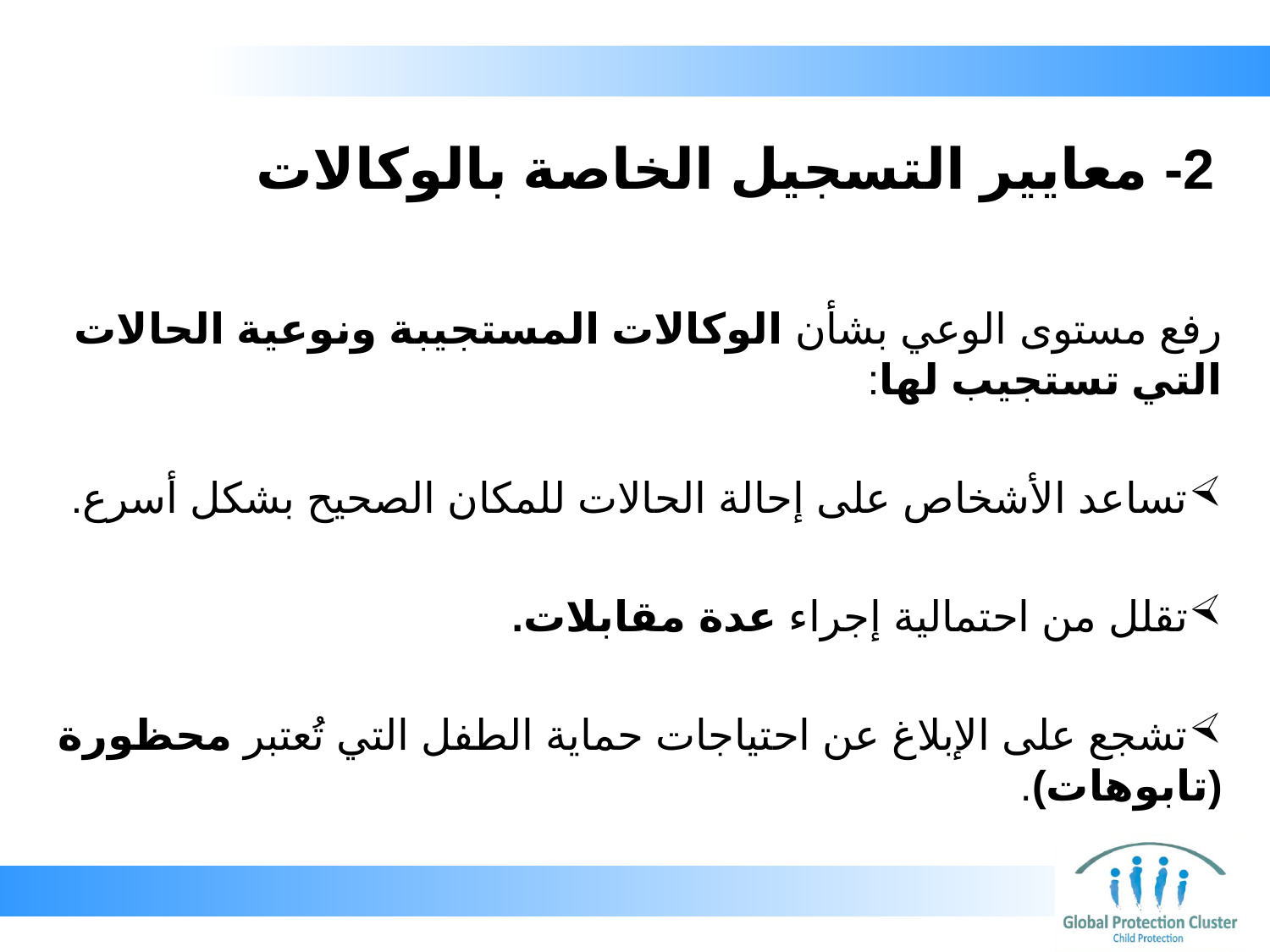

# 2- معايير التسجيل الخاصة بالوكالات

رفع مستوى الوعي بشأن الوكالات المستجيبة ونوعية الحالات التي تستجيب لها:

تساعد الأشخاص على إحالة الحالات للمكان الصحيح بشكل أسرع.

تقلل من احتمالية إجراء عدة مقابلات.

تشجع على الإبلاغ عن احتياجات حماية الطفل التي تُعتبر محظورة (تابوهات).